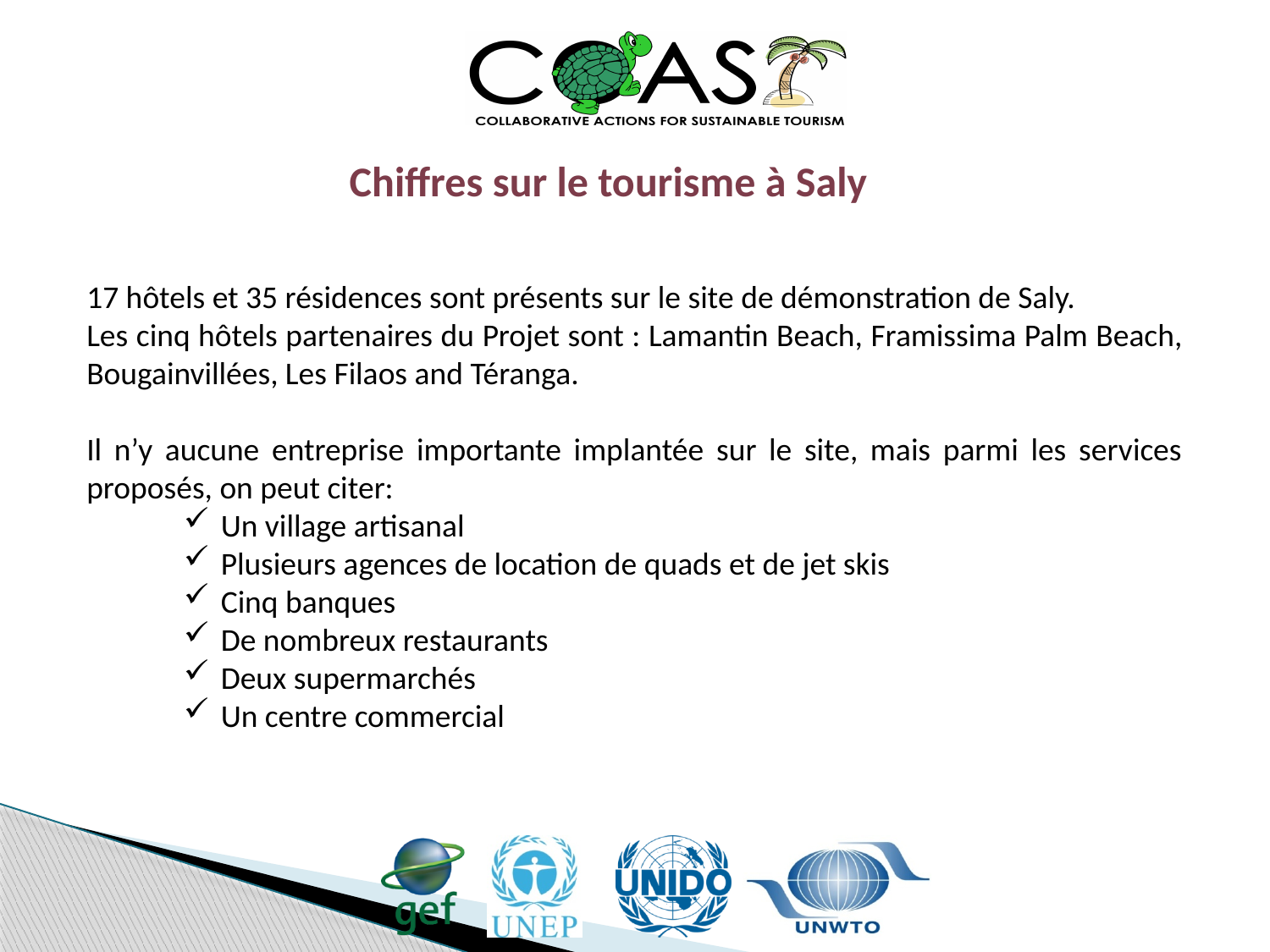

Chiffres sur le tourisme à Saly

17 hôtels et 35 résidences sont présents sur le site de démonstration de Saly.
Les cinq hôtels partenaires du Projet sont : Lamantin Beach, Framissima Palm Beach, Bougainvillées, Les Filaos and Téranga.

Il n’y aucune entreprise importante implantée sur le site, mais parmi les services proposés, on peut citer:
 Un village artisanal
 Plusieurs agences de location de quads et de jet skis
 Cinq banques
 De nombreux restaurants
 Deux supermarchés
 Un centre commercial